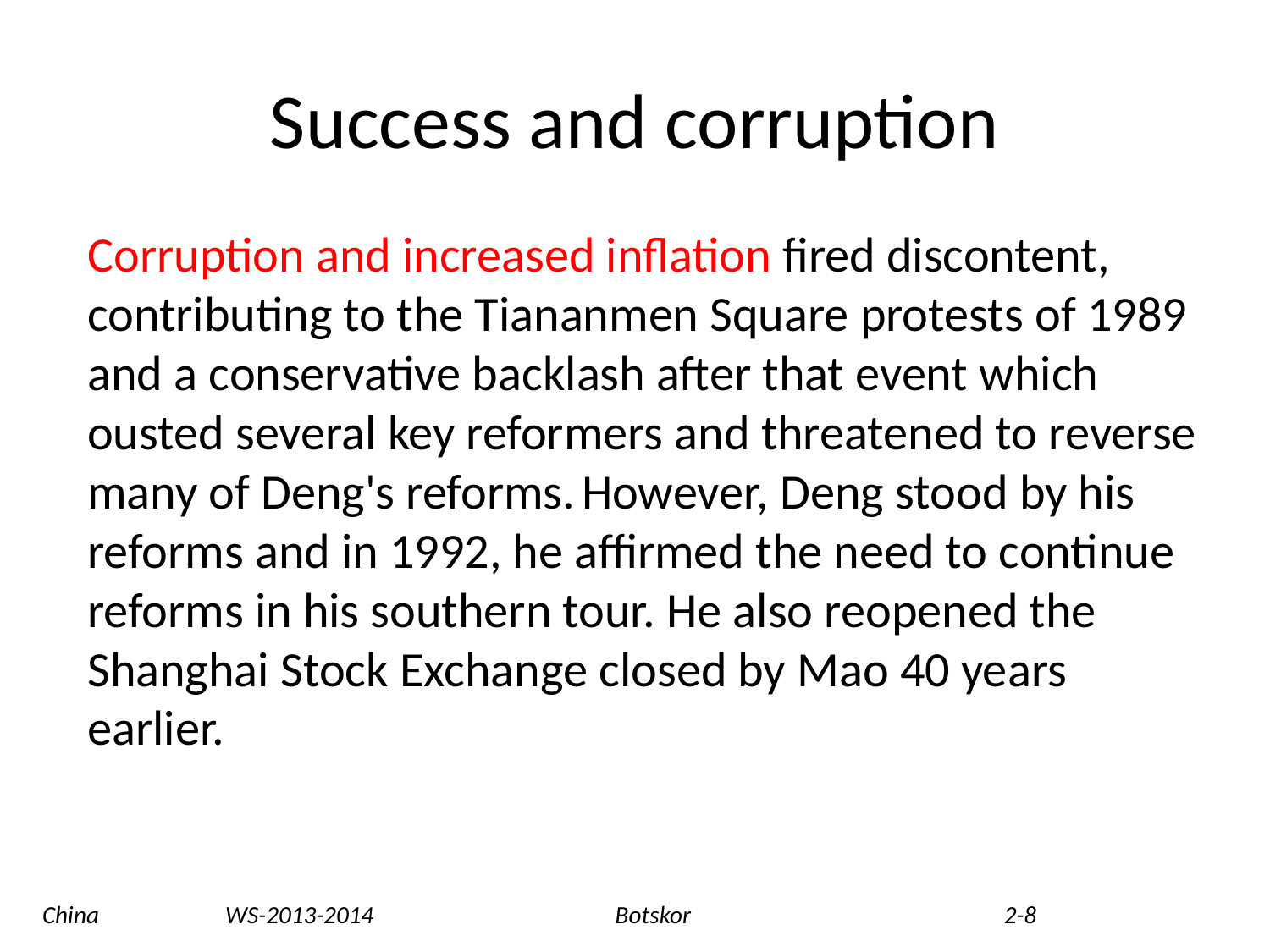

# Success and corruption
Corruption and increased inflation fired discontent, contributing to the Tiananmen Square protests of 1989 and a conservative backlash after that event which ousted several key reformers and threatened to reverse many of Deng's reforms. However, Deng stood by his reforms and in 1992, he affirmed the need to continue reforms in his southern tour. He also reopened the Shanghai Stock Exchange closed by Mao 40 years earlier.
China                       WS-2013-2014                                            Botskor                                                         2-8